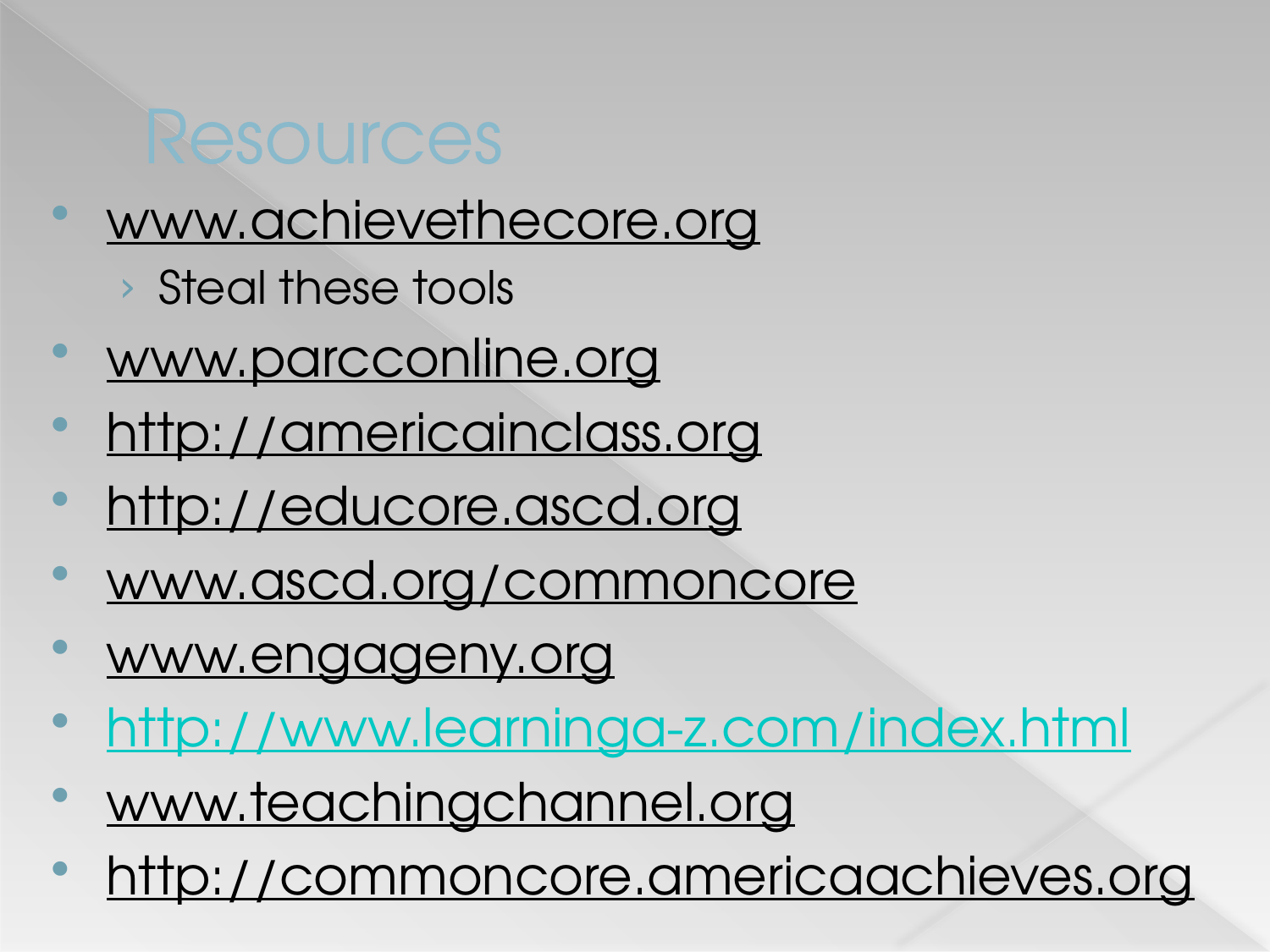

# Resources
www.achievethecore.org
Steal these tools
www.parcconline.org
http://americainclass.org
http://educore.ascd.org
www.ascd.org/commoncore
www.engageny.org
http://www.learninga-z.com/index.html
www.teachingchannel.org
http://commoncore.americaachieves.org